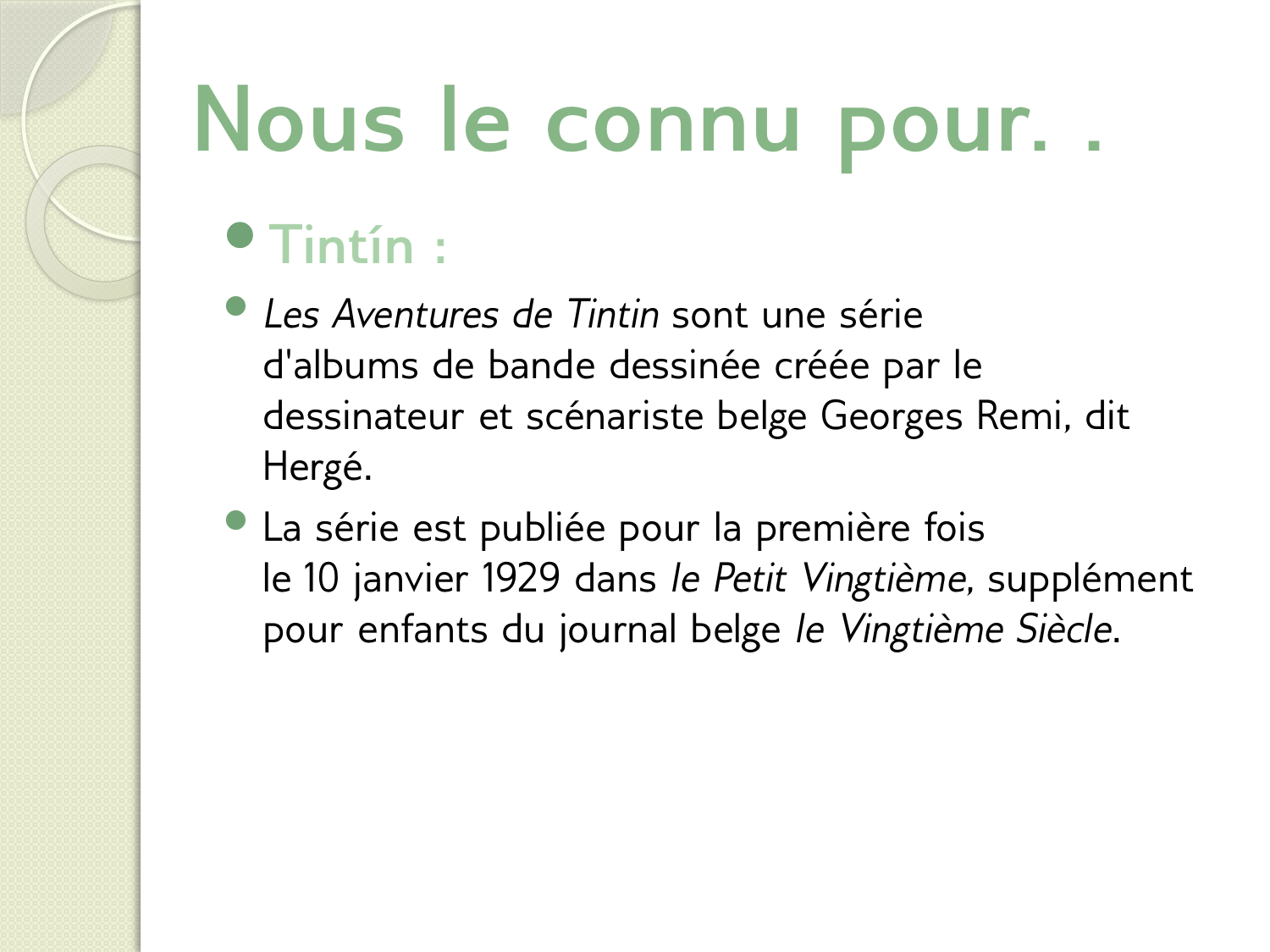

Nous le connu pour. .
Tintín :
Les Aventures de Tintin sont une série d'albums de bande dessinée créée par le dessinateur et scénariste belge Georges Remi, dit Hergé.
La série est publiée pour la première fois le 10 janvier 1929 dans le Petit Vingtième, supplément pour enfants du journal belge le Vingtième Siècle.